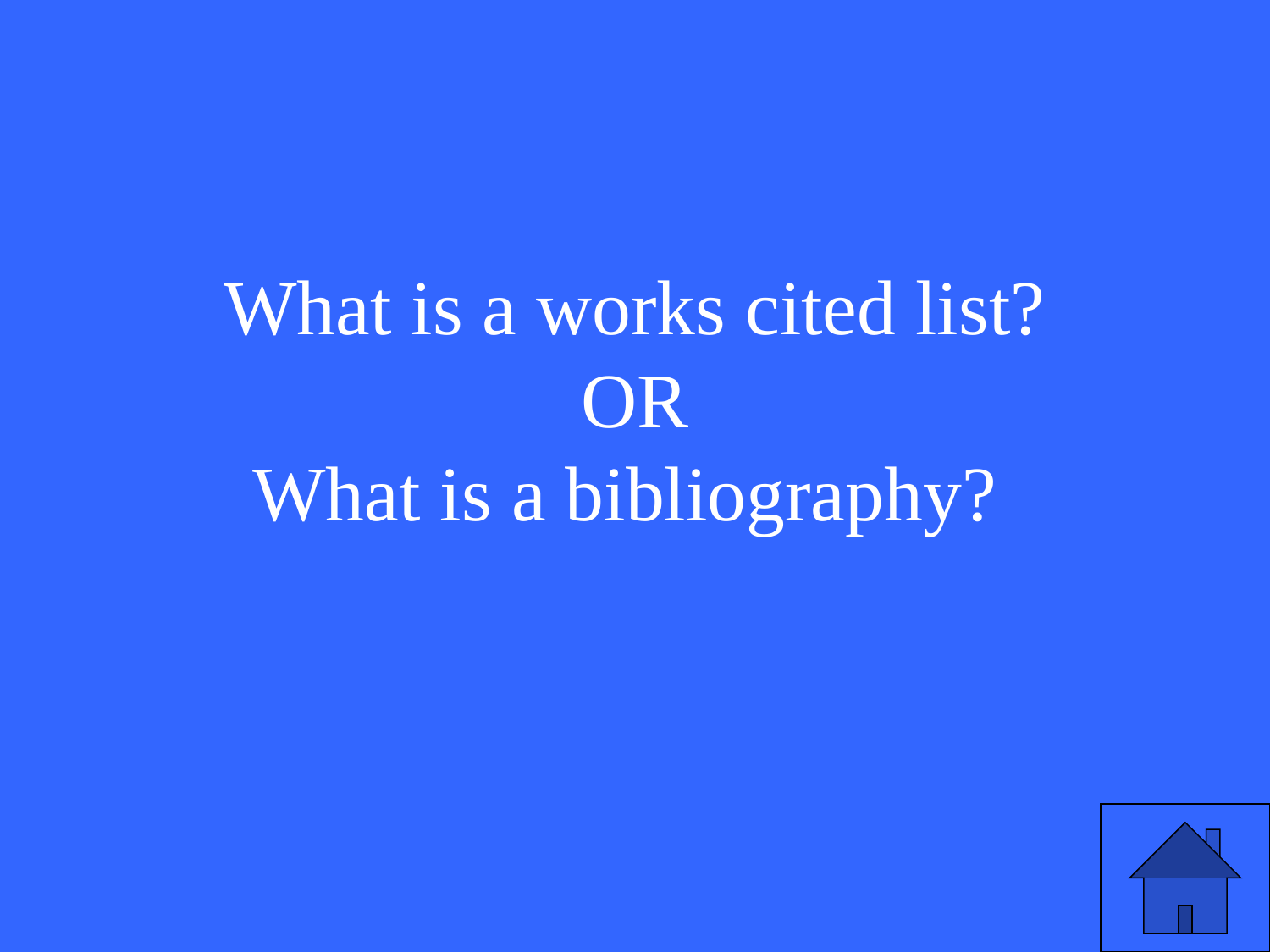

# What is a works cited list? OR What is a bibliography?